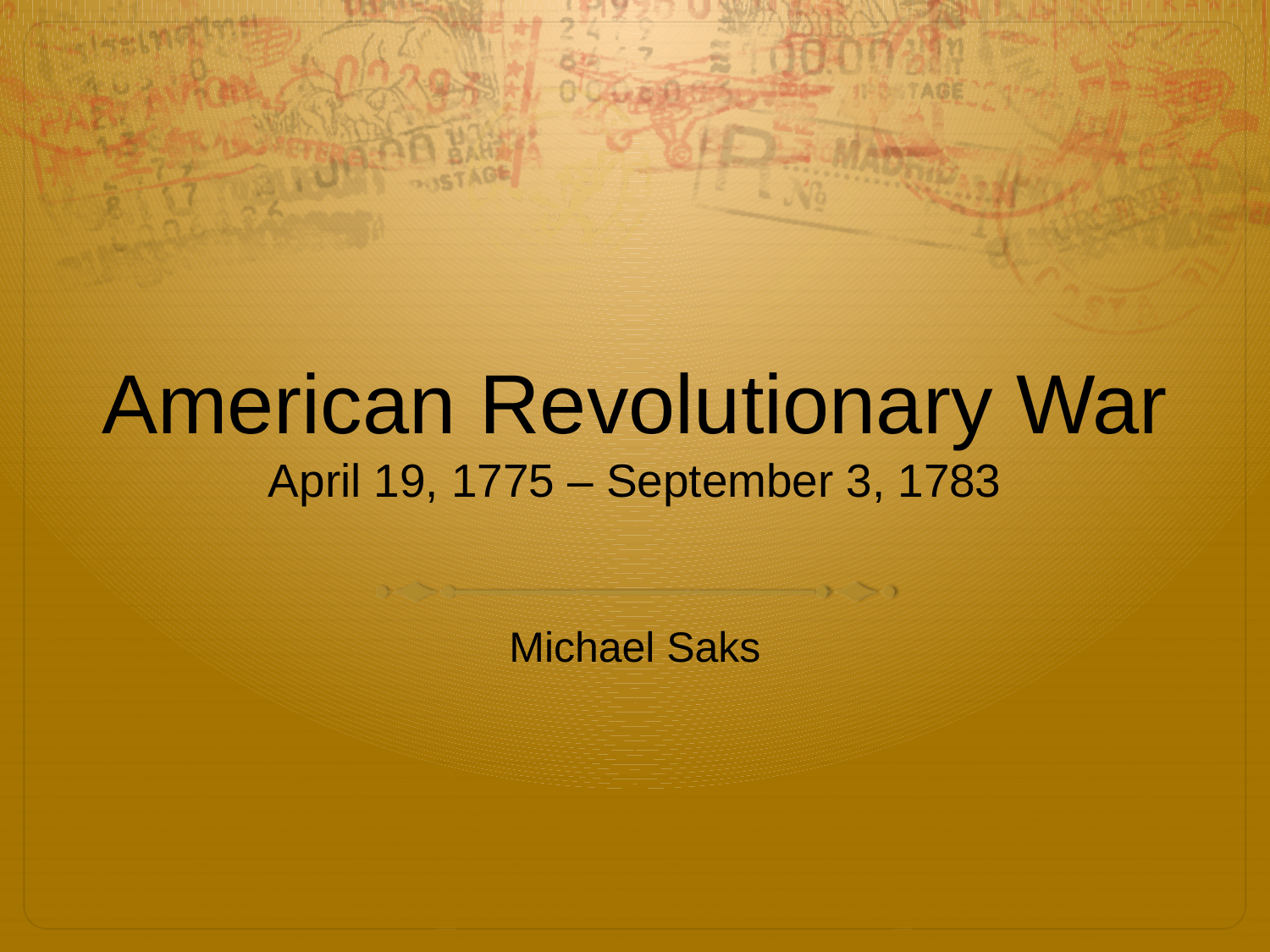

# American Revolutionary War April 19, 1775 – September 3, 1783
Michael Saks